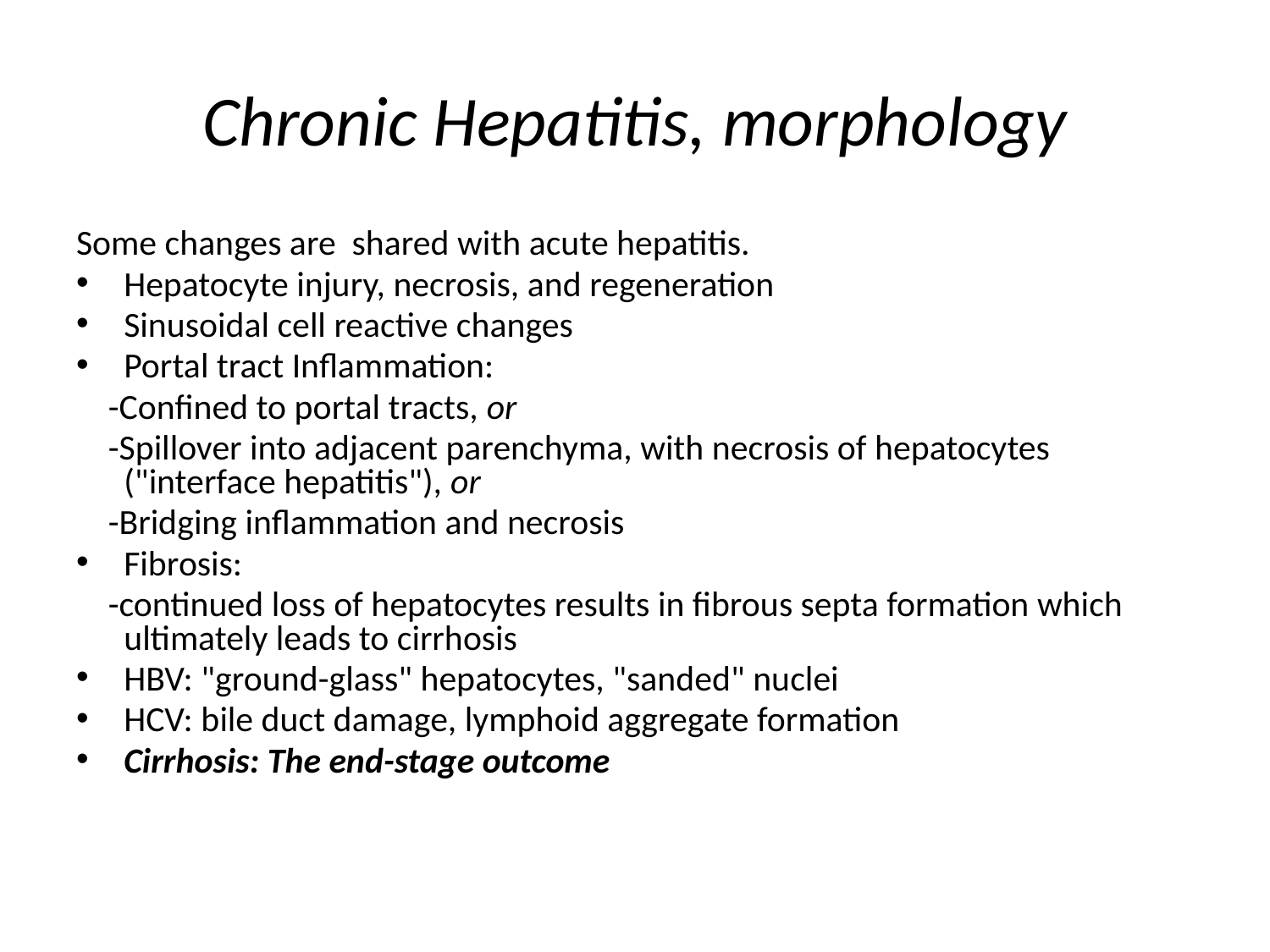

# Chronic Hepatitis, morphology
Some changes are  shared with acute hepatitis.
Hepatocyte injury, necrosis, and regeneration
Sinusoidal cell reactive changes
Portal tract Inflammation:
    -Confined to portal tracts, or
    -Spillover into adjacent parenchyma, with necrosis of hepatocytes ("interface hepatitis"), or
    -Bridging inflammation and necrosis
Fibrosis:
    -continued loss of hepatocytes results in fibrous septa formation which ultimately leads to cirrhosis
HBV: "ground-glass" hepatocytes, "sanded" nuclei
HCV: bile duct damage, lymphoid aggregate formation
Cirrhosis: The end-stage outcome